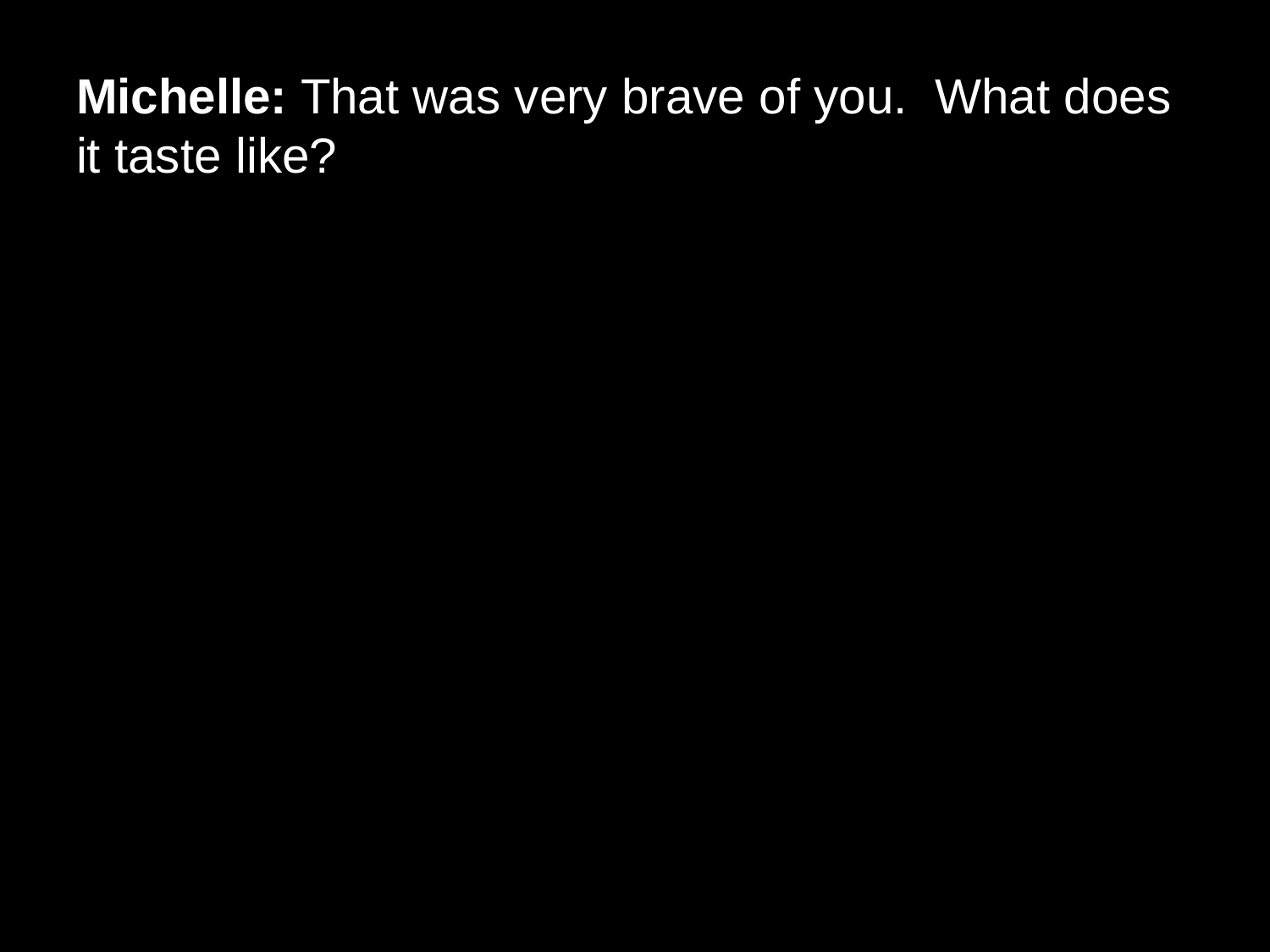

# Michelle: That was very brave of you.  What does it taste like?